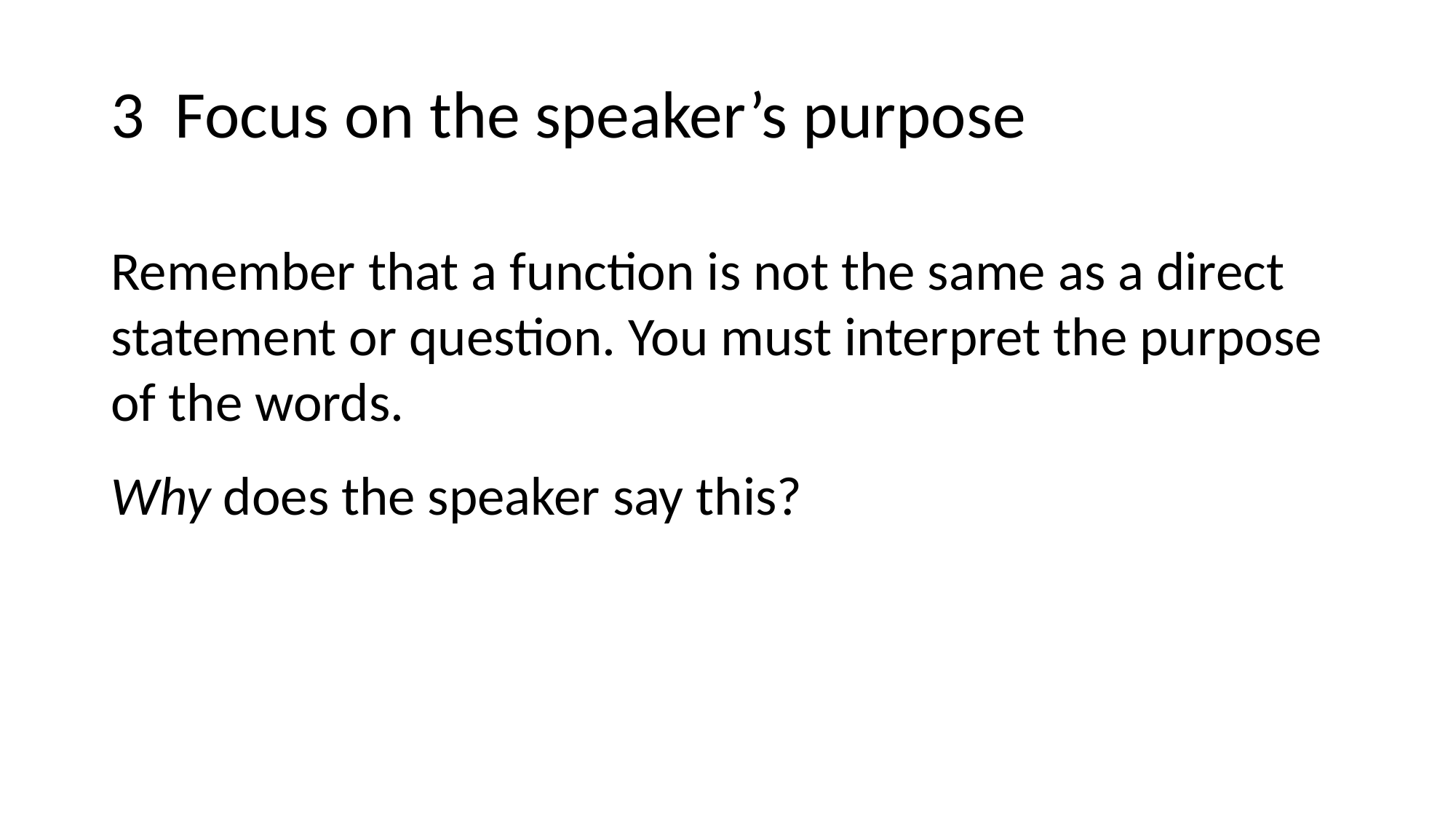

# 3  Focus on the speaker’s purpose

Remember that a function is not the same as a direct
statement or question. You must interpret the purpose
of the words.
Why does the speaker say this?